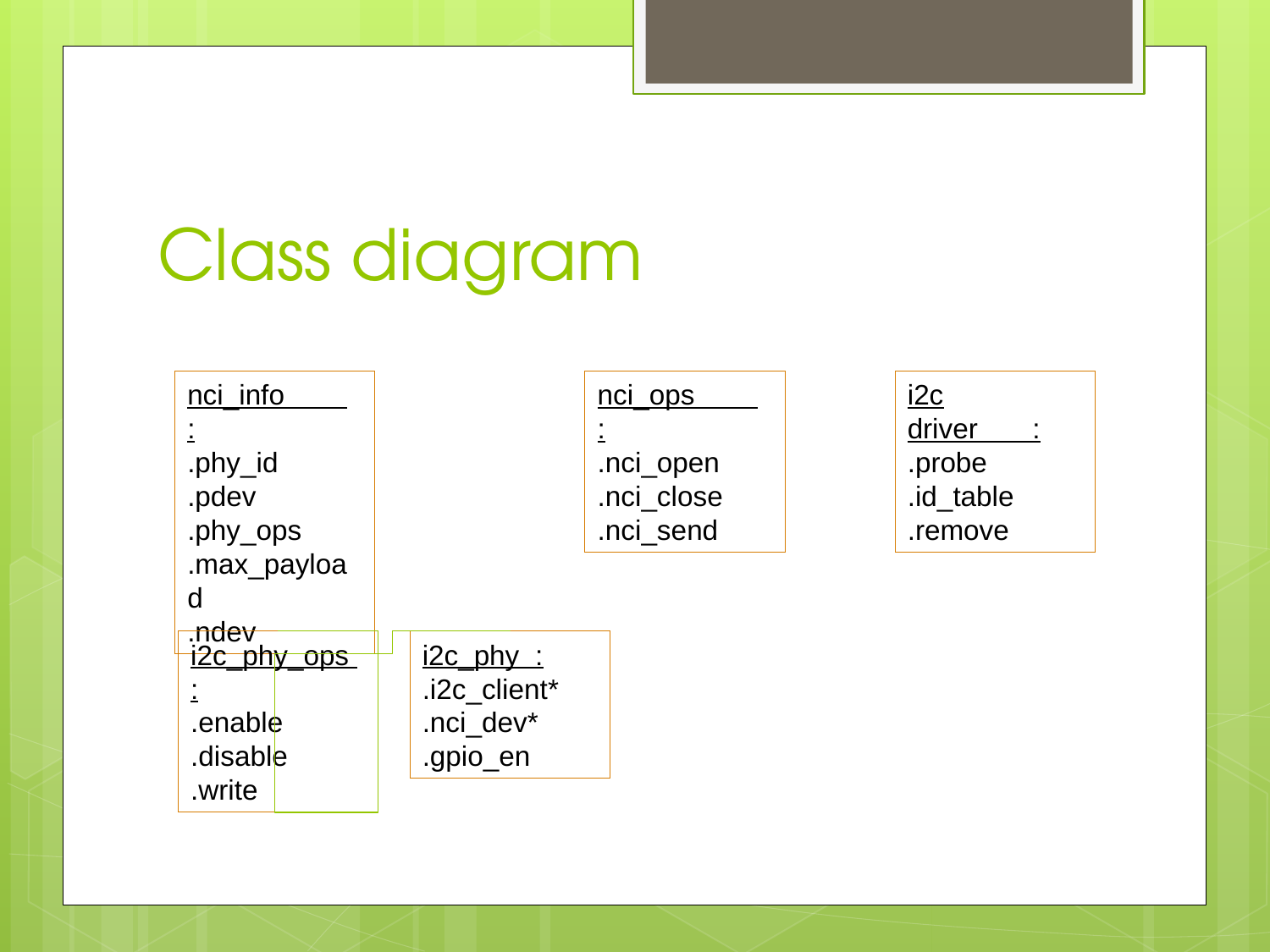

# Class diagram
nci_info         :
.phy_id
.pdev
.phy_ops
.max_payload
.ndev
nci_ops         :
.nci_open
.nci_close
.nci_send
i2c driver       :
.probe
.id_table
.remove
i2c_phy_ops  :
.enable
.disable
.write
i2c_phy  :
.i2c_client*
.nci_dev*
.gpio_en